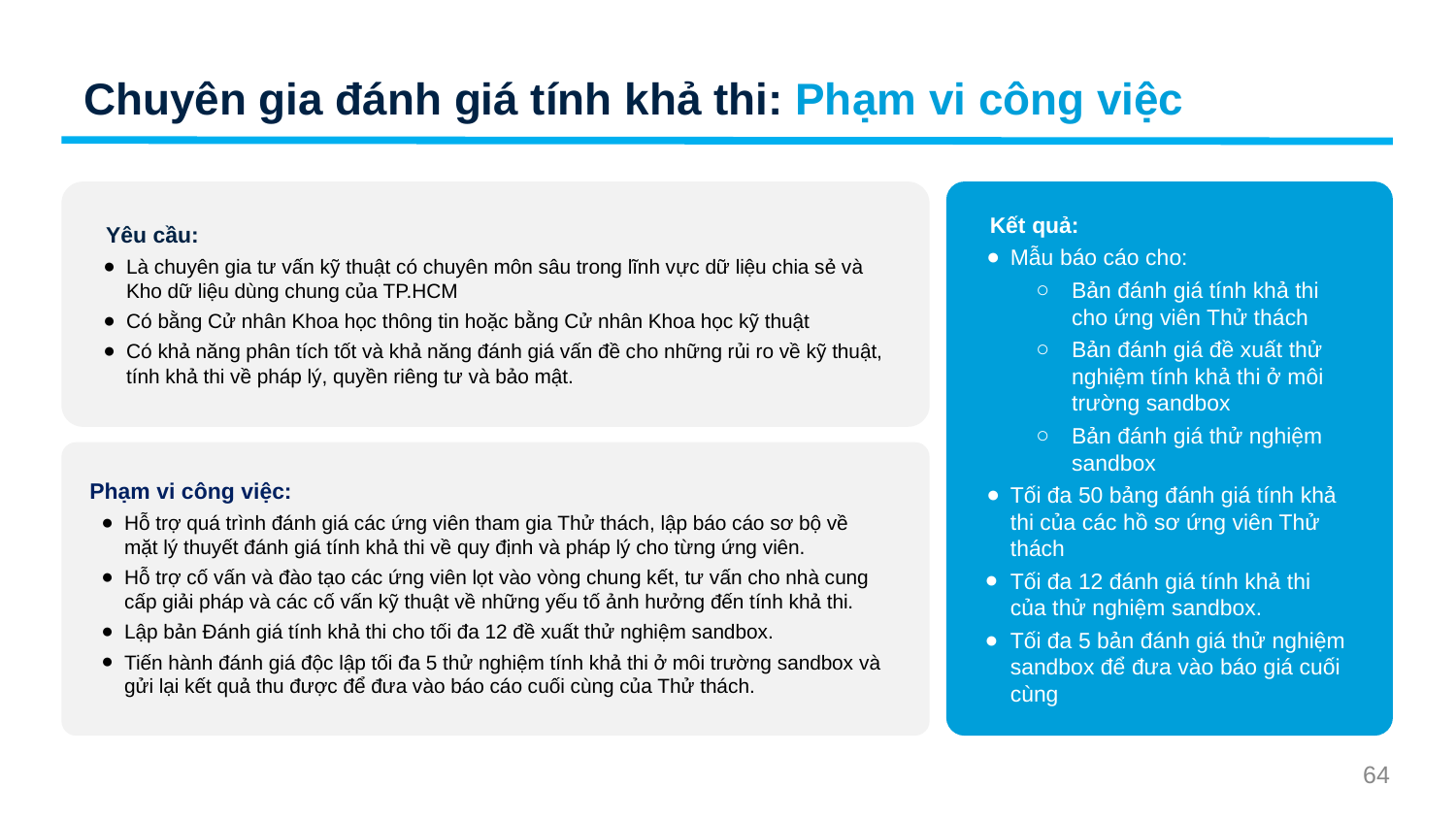

Chuyên gia đánh giá tính khả thi: Phạm vi công việc
Yêu cầu:
Là chuyên gia tư vấn kỹ thuật có chuyên môn sâu trong lĩnh vực dữ liệu chia sẻ và Kho dữ liệu dùng chung của TP.HCM
Có bằng Cử nhân Khoa học thông tin hoặc bằng Cử nhân Khoa học kỹ thuật
Có khả năng phân tích tốt và khả năng đánh giá vấn đề cho những rủi ro về kỹ thuật, tính khả thi về pháp lý, quyền riêng tư và bảo mật.
Kết quả:
Mẫu báo cáo cho:
Bản đánh giá tính khả thi cho ứng viên Thử thách
Bản đánh giá đề xuất thử nghiệm tính khả thi ở môi trường sandbox
Bản đánh giá thử nghiệm sandbox
Tối đa 50 bảng đánh giá tính khả thi của các hồ sơ ứng viên Thử thách
Tối đa 12 đánh giá tính khả thi của thử nghiệm sandbox.
Tối đa 5 bản đánh giá thử nghiệm sandbox để đưa vào báo giá cuối cùng
 Phạm vi công việc:
Hỗ trợ quá trình đánh giá các ứng viên tham gia Thử thách, lập báo cáo sơ bộ về mặt lý thuyết đánh giá tính khả thi về quy định và pháp lý cho từng ứng viên.
Hỗ trợ cố vấn và đào tạo các ứng viên lọt vào vòng chung kết, tư vấn cho nhà cung cấp giải pháp và các cố vấn kỹ thuật về những yếu tố ảnh hưởng đến tính khả thi.
Lập bản Đánh giá tính khả thi cho tối đa 12 đề xuất thử nghiệm sandbox.
Tiến hành đánh giá độc lập tối đa 5 thử nghiệm tính khả thi ở môi trường sandbox và gửi lại kết quả thu được để đưa vào báo cáo cuối cùng của Thử thách.
64